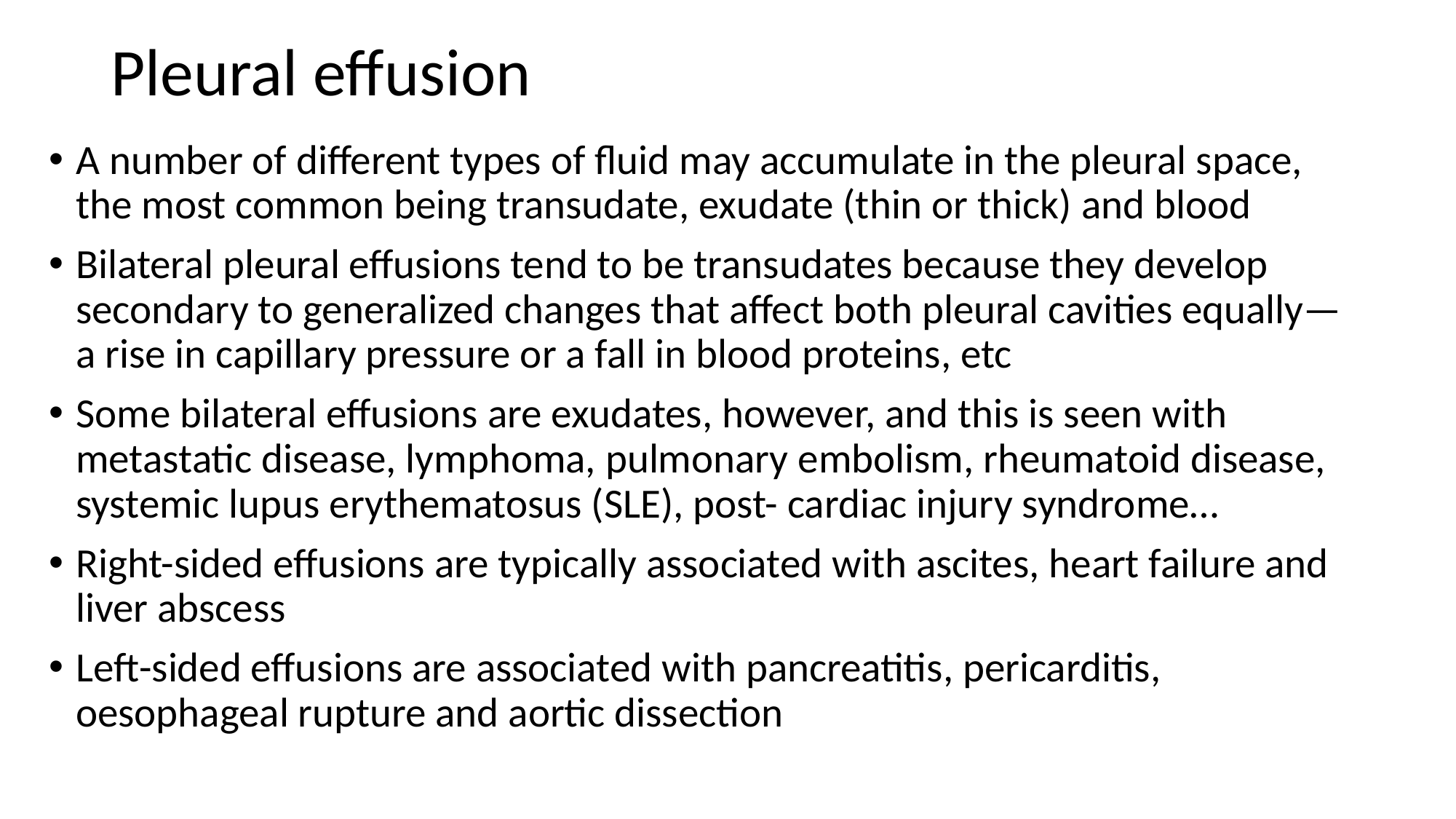

# Pleural effusion
A number of different types of fluid may accumulate in the pleural space, the most common being transudate, exudate (thin or thick) and blood
Bilateral pleural effusions tend to be transudates because they develop secondary to generalized changes that affect both pleural cavities equally—a rise in capillary pressure or a fall in blood proteins, etc
Some bilateral effusions are exudates, however, and this is seen with metastatic disease, lymphoma, pulmonary embolism, rheumatoid disease, systemic lupus erythematosus (SLE), post- cardiac injury syndrome…
Right-sided effusions are typically associated with ascites, heart failure and liver abscess
Left-sided effusions are associated with pancreatitis, pericarditis, oesophageal rupture and aortic dissection